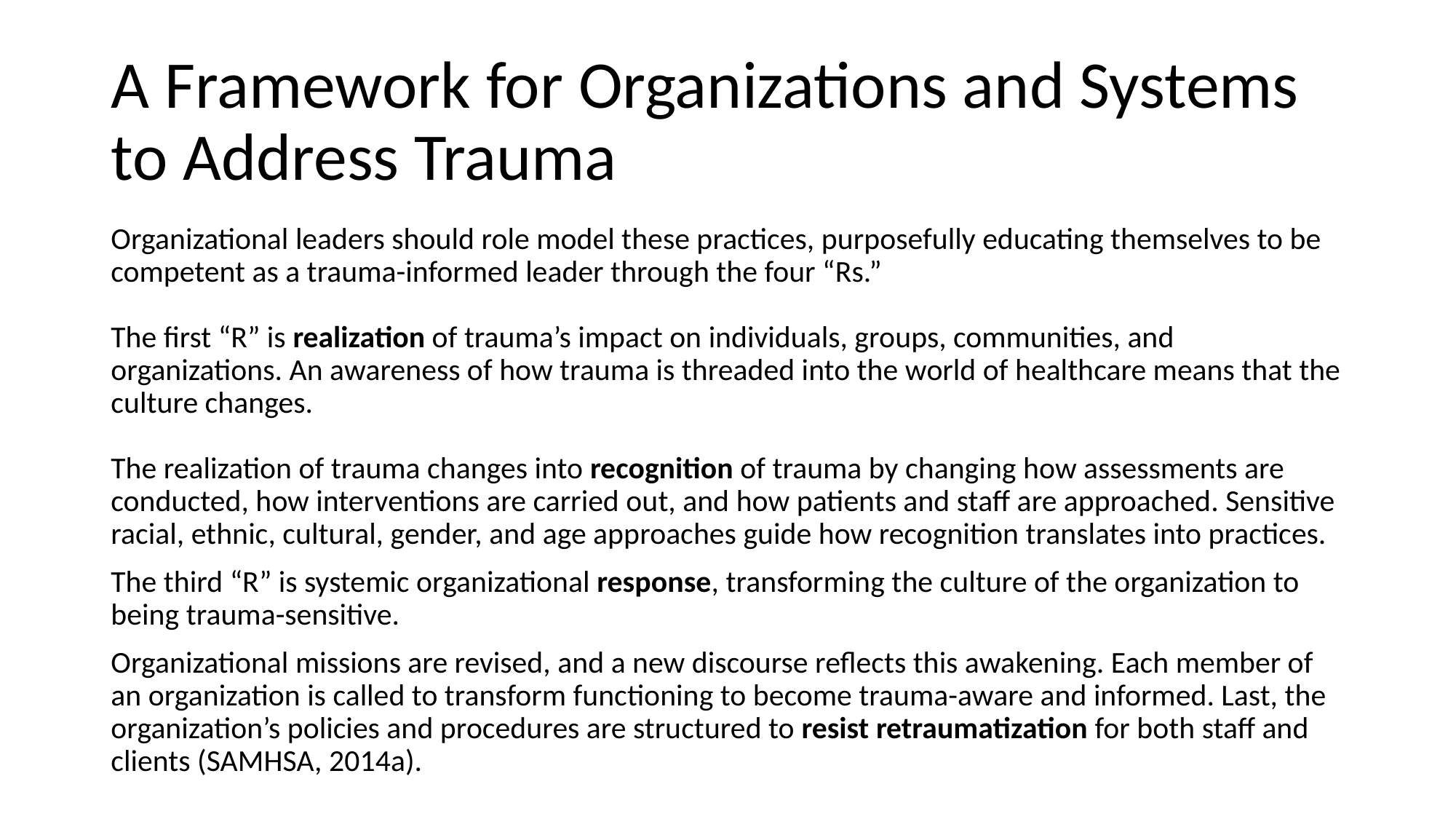

# A Framework for Organizations and Systems to Address Trauma
Organizational leaders should role model these practices, purposefully educating themselves to be competent as a trauma-informed leader through the four “Rs.”

The first “R” is realization of trauma’s impact on individuals, groups, communities, and organizations. An awareness of how trauma is threaded into the world of healthcare means that the culture changes.

The realization of trauma changes into recognition of trauma by changing how assessments are conducted, how interventions are carried out, and how patients and staff are approached. Sensitive racial, ethnic, cultural, gender, and age approaches guide how recognition translates into practices.
The third “R” is systemic organizational response, transforming the culture of the organization to being trauma-sensitive.
Organizational missions are revised, and a new discourse reflects this awakening. Each member of an organization is called to transform functioning to become trauma-aware and informed. Last, the organization’s policies and procedures are structured to resist retraumatization for both staff and clients (SAMHSA, 2014a).